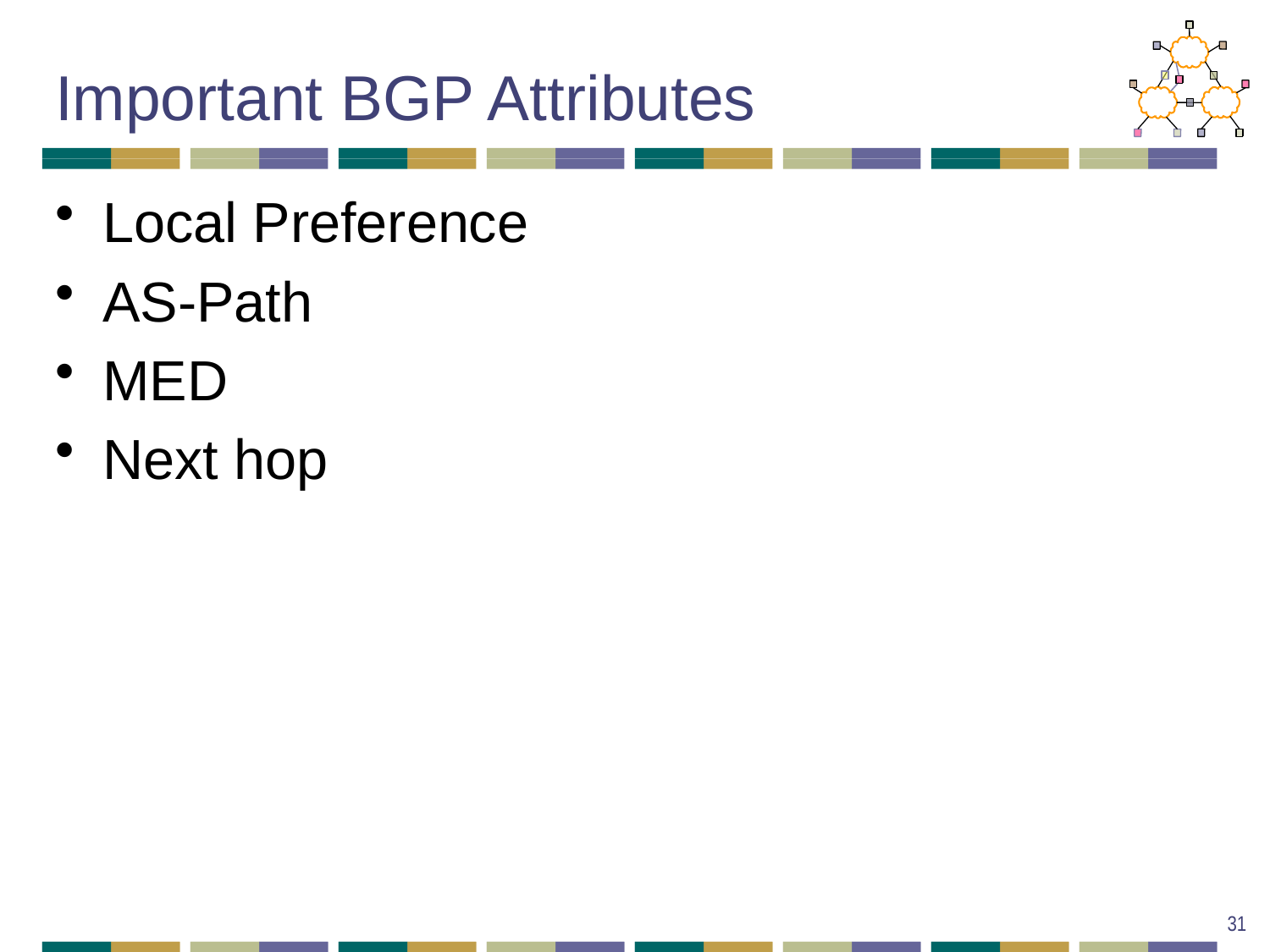

# Important BGP Attributes
Local Preference
AS-Path
MED
Next hop
31